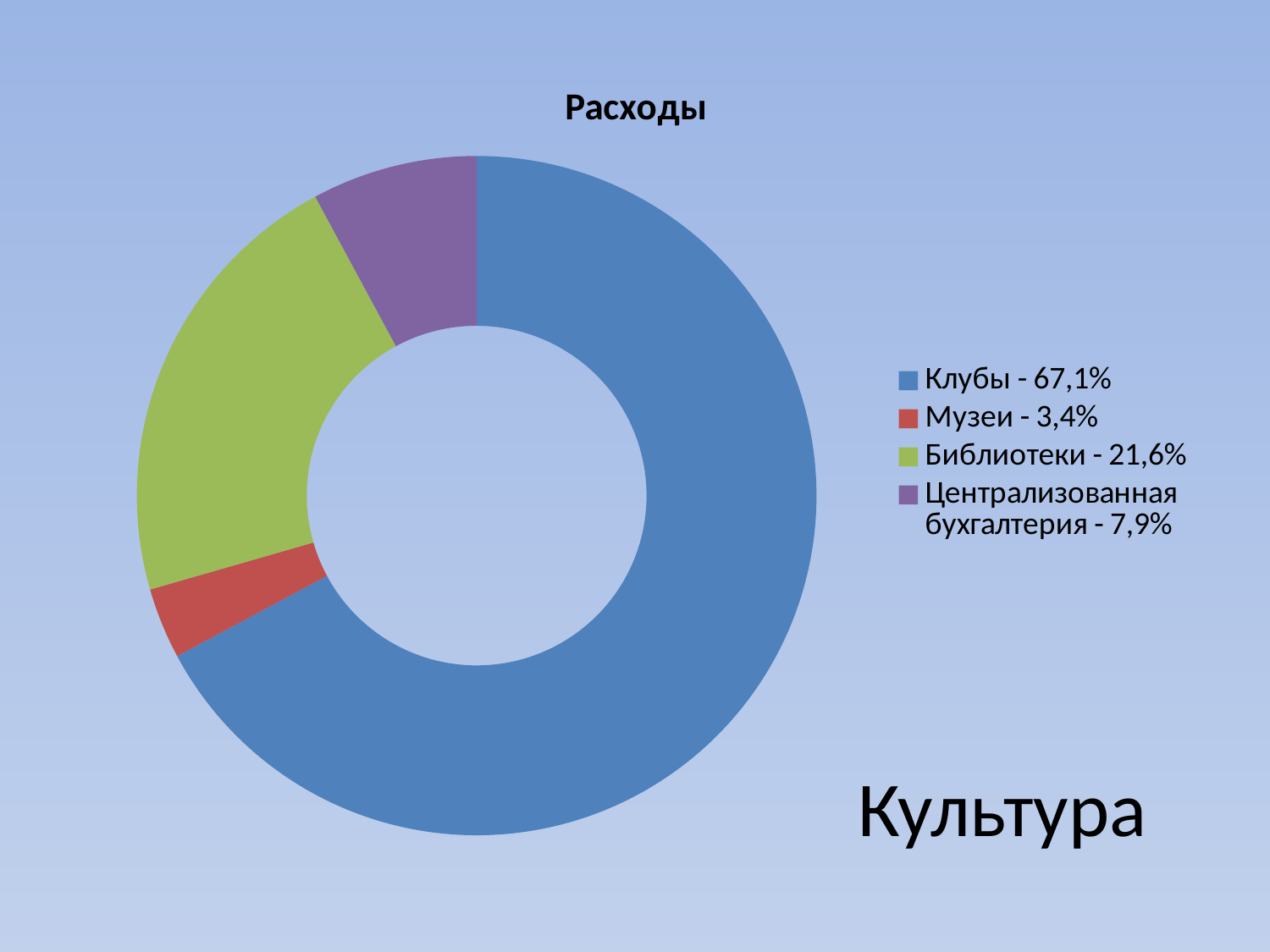

### Chart:

| Category | Расходы |
|---|---|
| Клубы - 67,1% | 6585.0 |
| Музеи - 3,4% | 331.0 |
| Библиотеки - 21,6% | 2116.0 |
| Централизованная бухгалтерия - 7,9% | 772.3 |
Культура